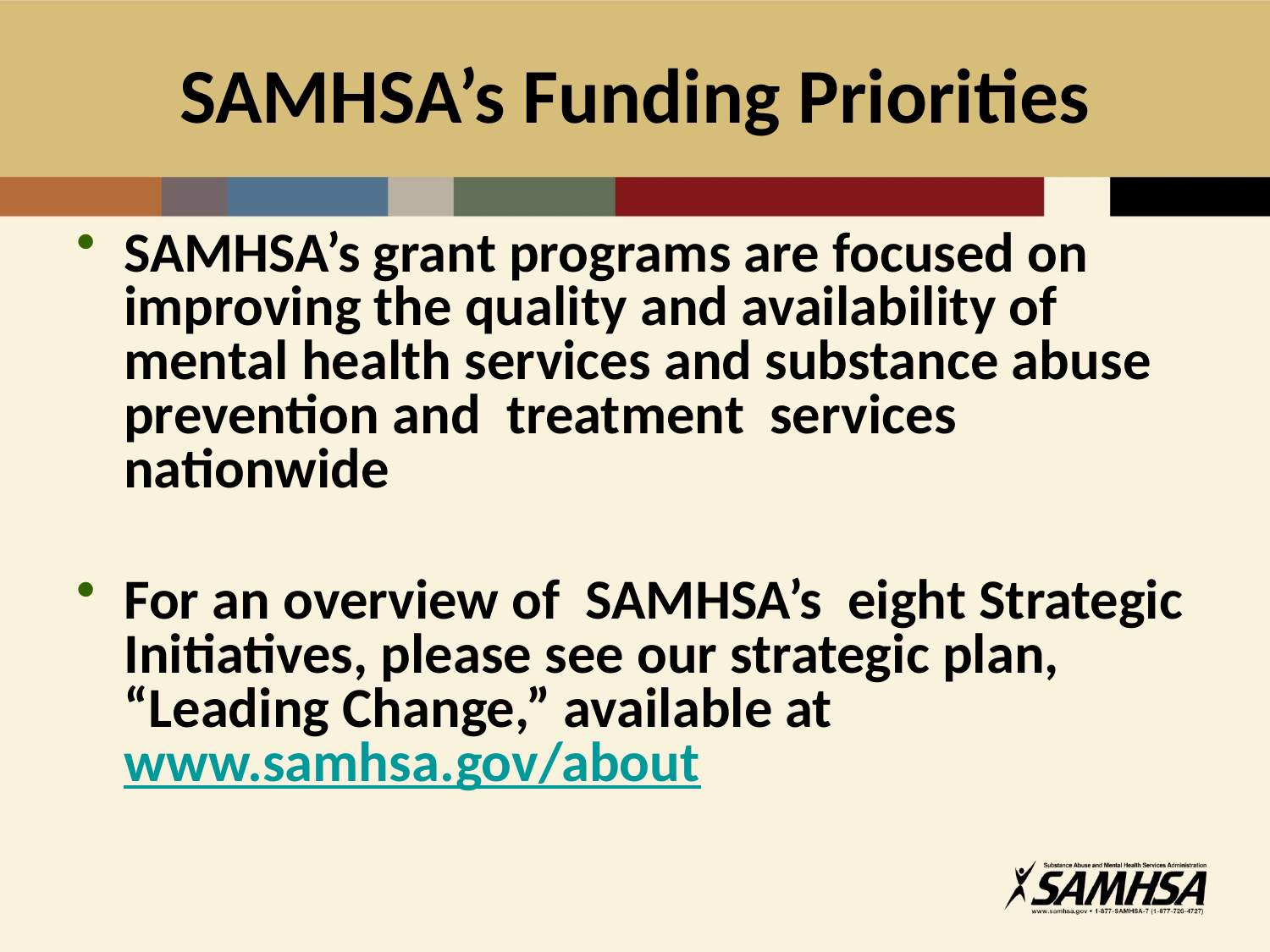

# SAMHSA’s Funding Priorities
SAMHSA’s grant programs are focused on improving the quality and availability of mental health services and substance abuse prevention and  treatment  services nationwide

For an overview of  SAMHSA’s  eight Strategic Initiatives, please see our strategic plan, “Leading Change,” available at  www.samhsa.gov/about